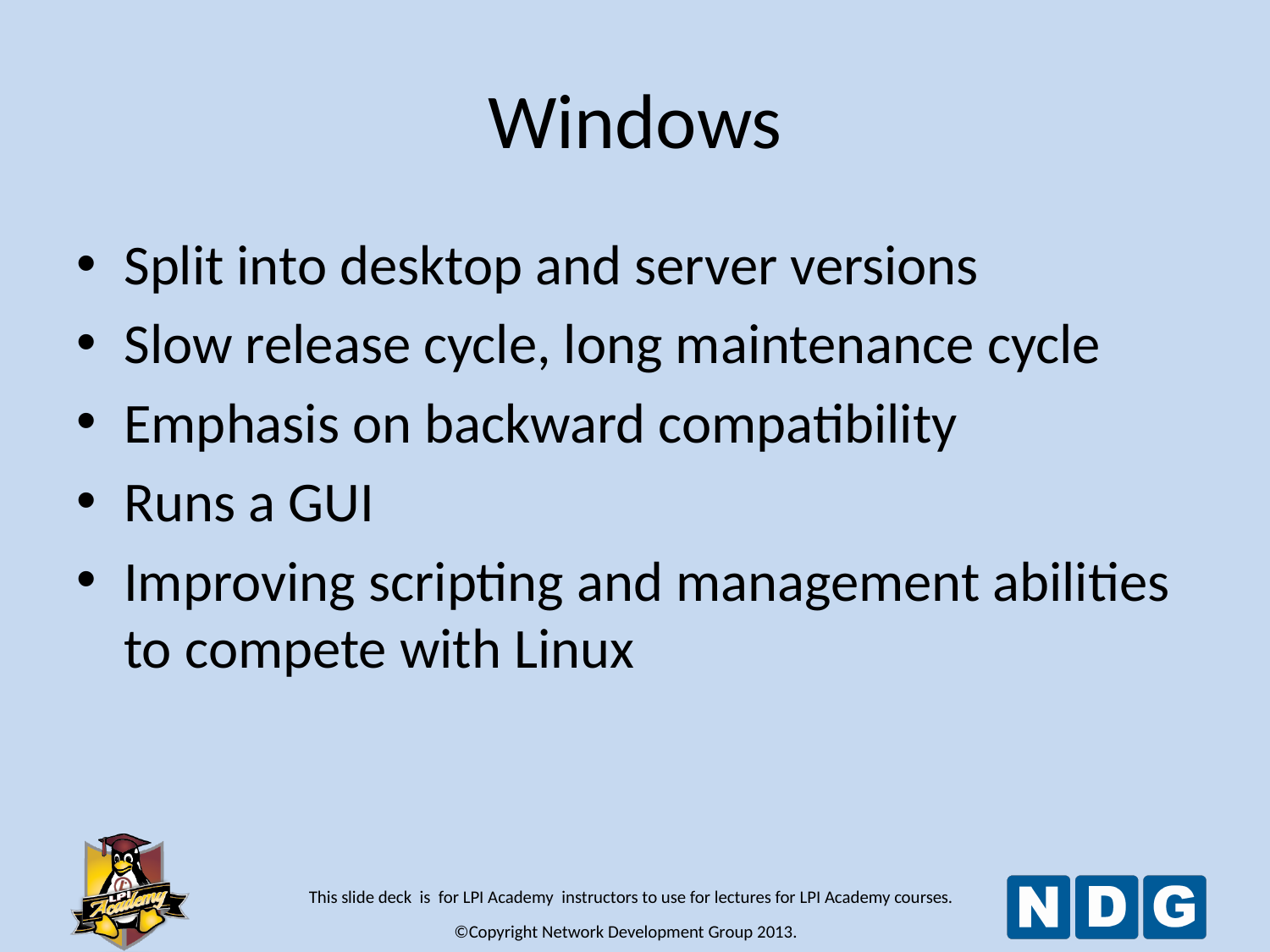

# Windows
Split into desktop and server versions
Slow release cycle, long maintenance cycle
Emphasis on backward compatibility
Runs a GUI
Improving scripting and management abilities to compete with Linux